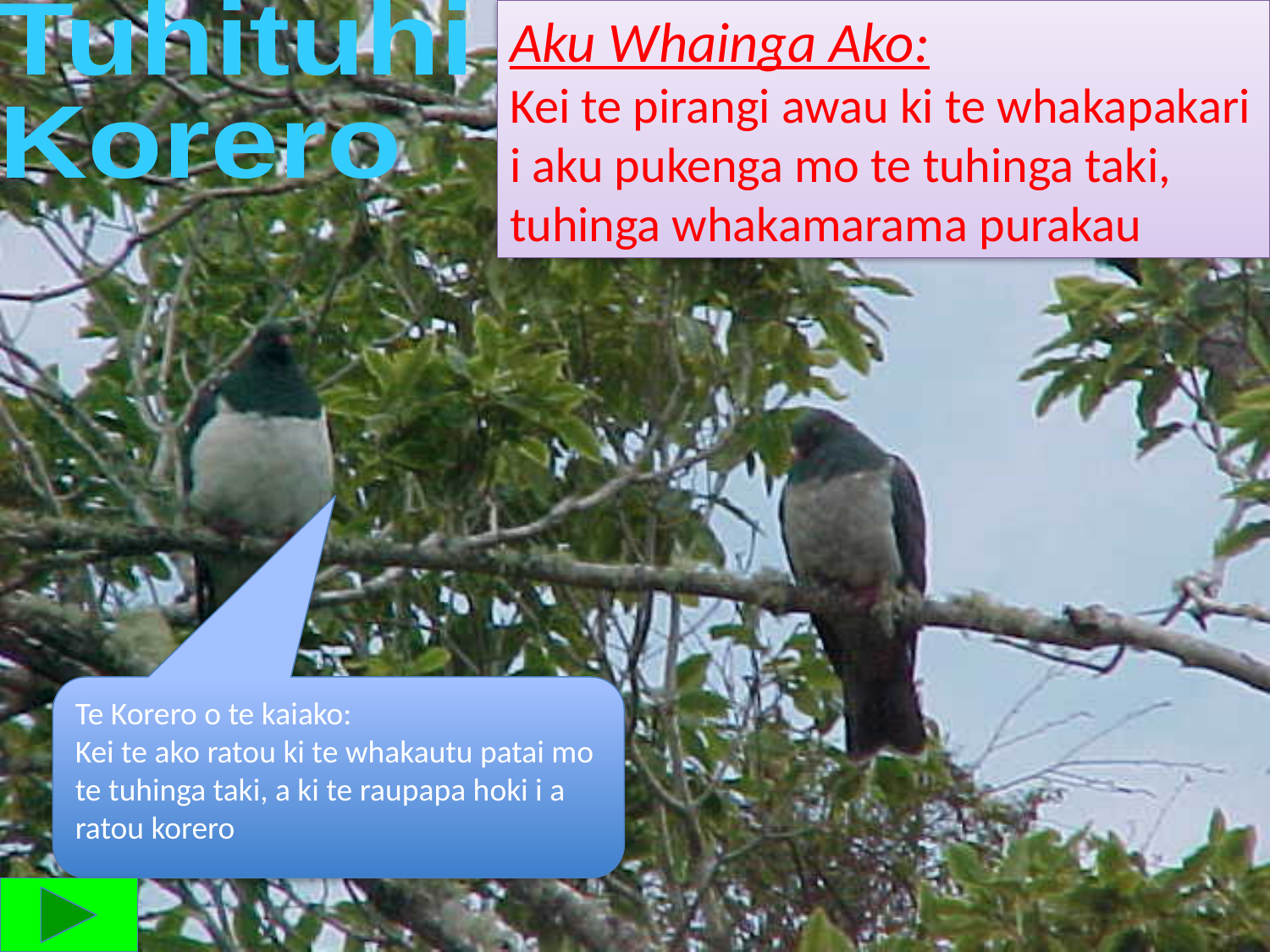

Tuhituhi
Korero
Aku Whainga Ako:
Kei te pirangi awau ki te whakapakari
i aku pukenga mo te tuhinga taki, tuhinga whakamarama purakau
Te Korero o te kaiako:
Kei te ako ratou ki te whakautu patai mo te tuhinga taki, a ki te raupapa hoki i a ratou korero